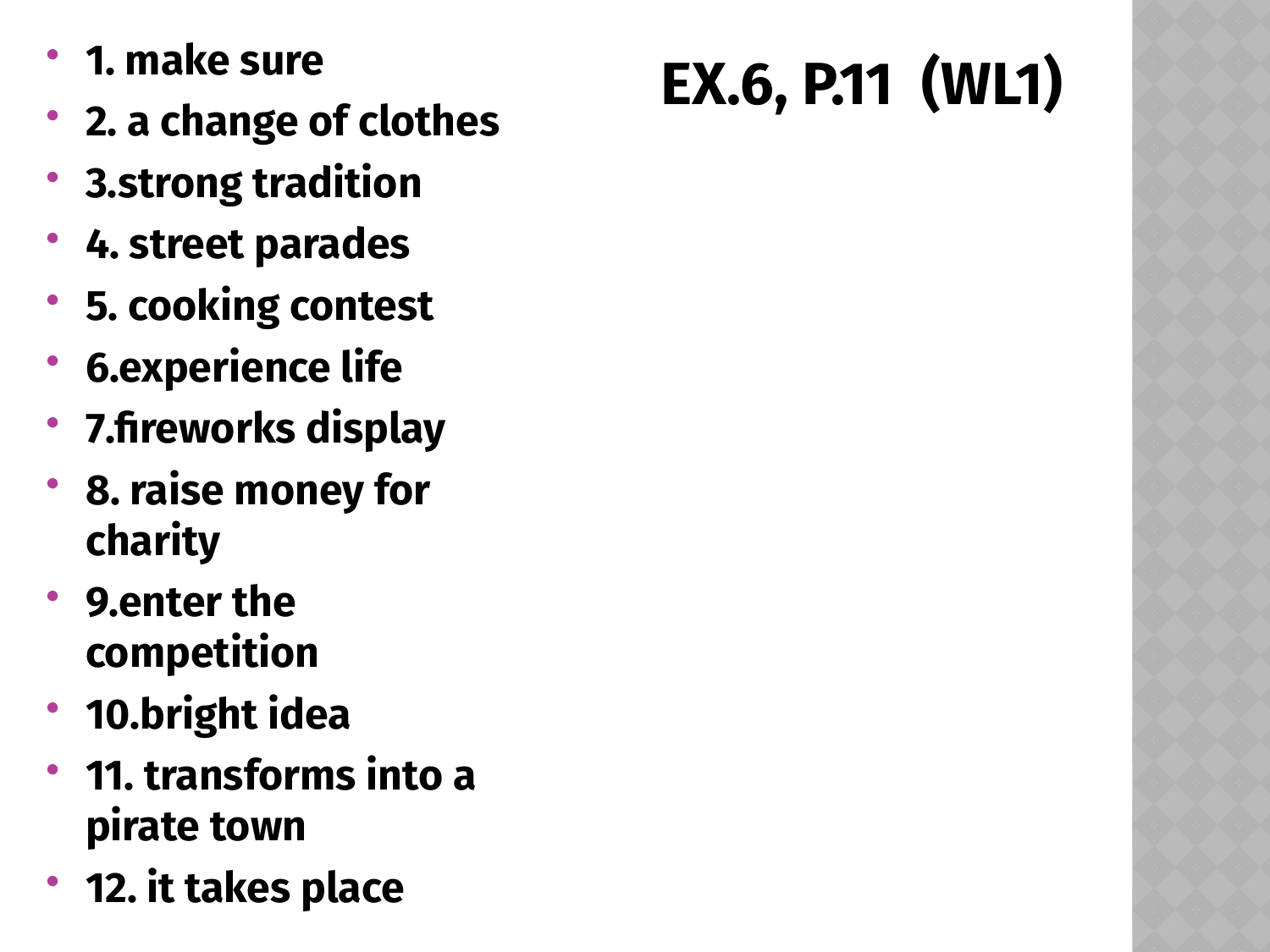

1. make sure
2. a change of clothes
3.strong tradition
4. street parades
5. cooking contest
6.experience life
7.fireworks display
8. raise money for charity
9.enter the competition
10.bright idea
11. transforms into a pirate town
12. it takes place
# Ex.6, p.11  (WL1)